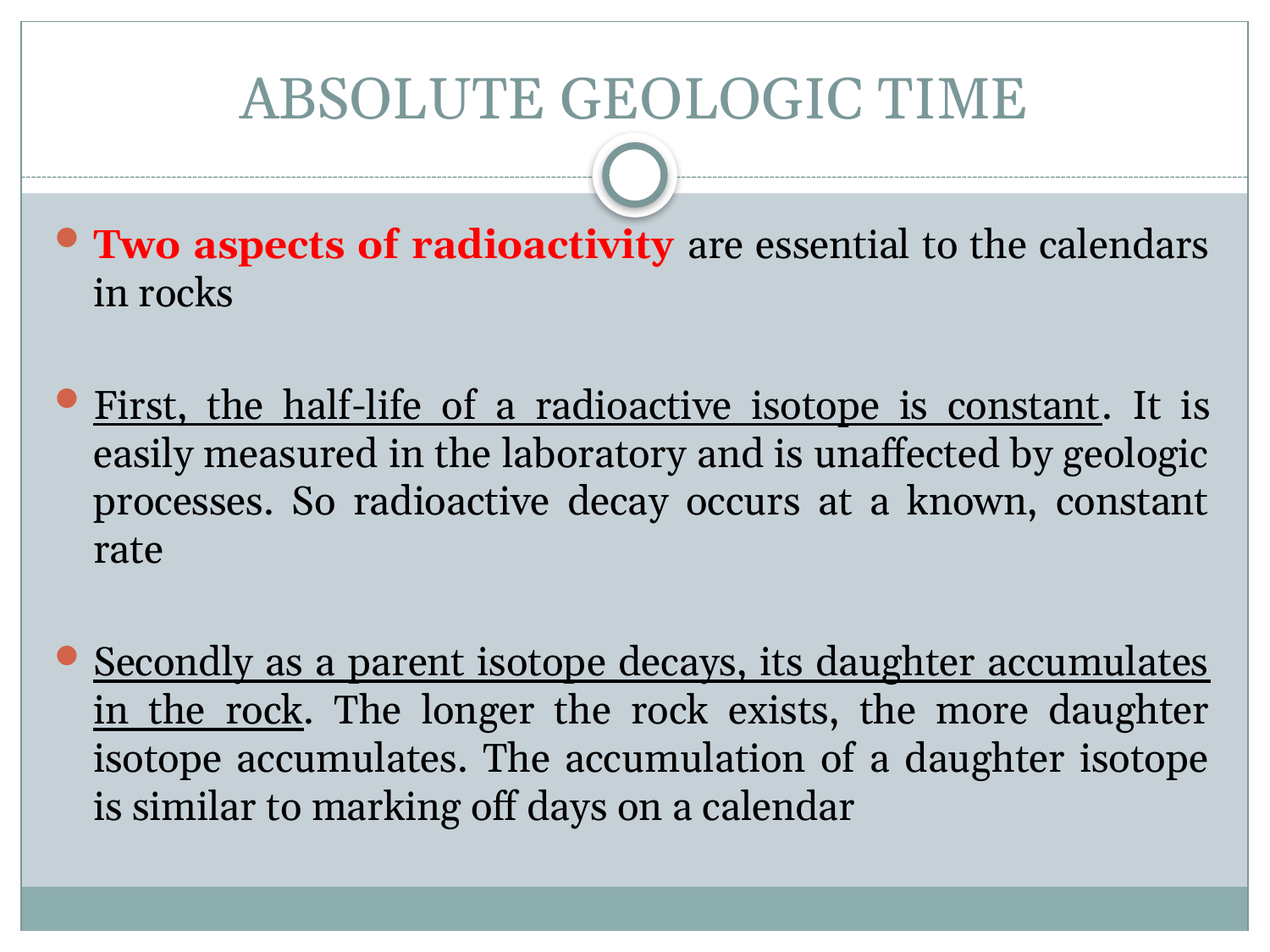

# ABSOLUTE GEOLOGIC TIME
Two aspects of radioactivity are essential to the calendars in rocks

First, the half-life of a radioactive isotope is constant. It is easily measured in the laboratory and is unaffected by geologic processes. So radioactive decay occurs at a known, constant rate

Secondly as a parent isotope decays, its daughter accumulates in the rock. The longer the rock exists, the more daughter isotope accumulates. The accumulation of a daughter isotope is similar to marking off days on a calendar